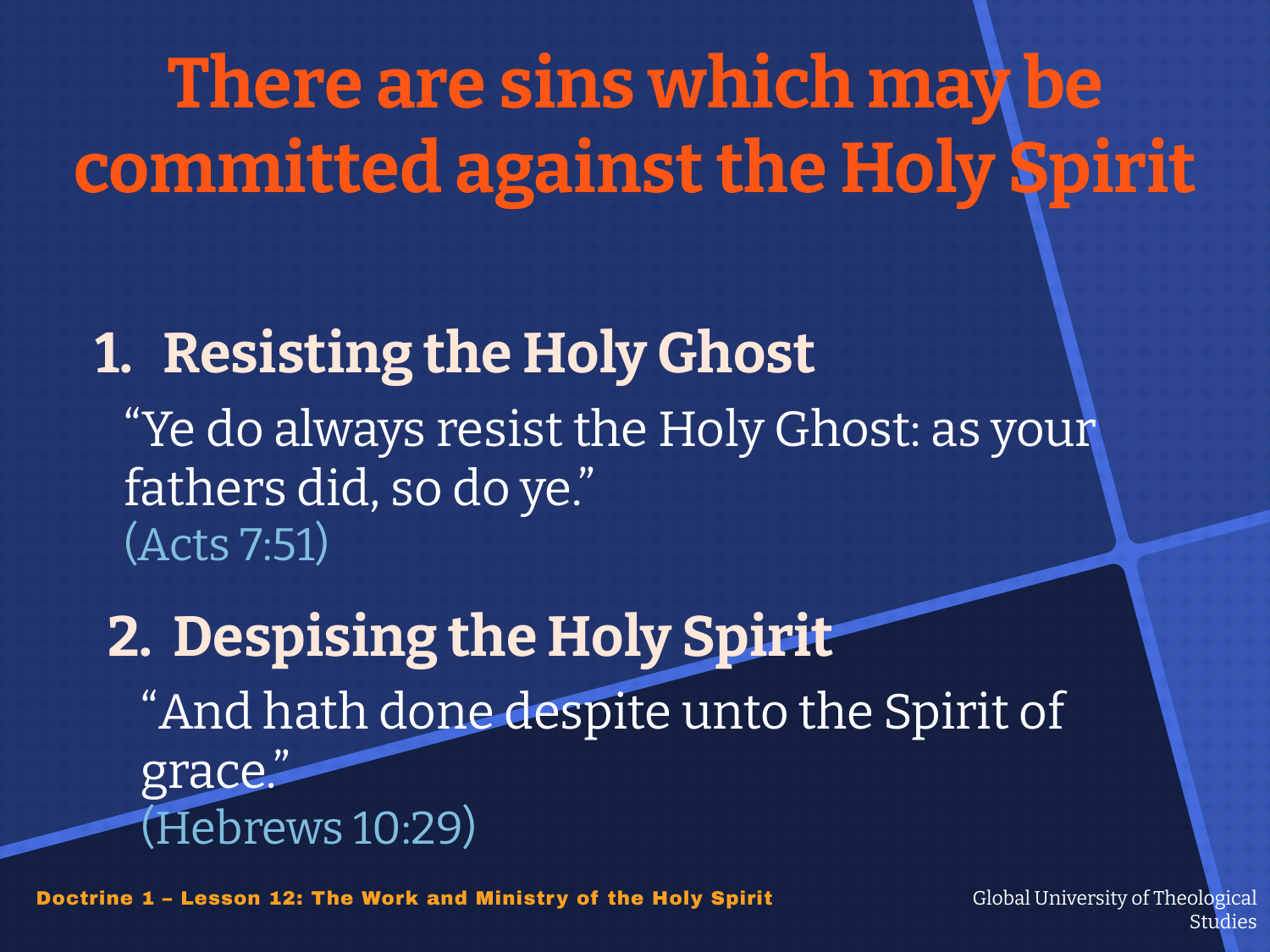

There are sins which may be committed against the Holy Spirit
1.   Resisting the Holy Ghost
“Ye do always resist the Holy Ghost: as your fathers did, so do ye.”					(Acts 7:51)
2.  Despising the Holy Spirit
“And hath done despite unto the Spirit of grace.”  							(Hebrews 10:29)
Doctrine 1 – Lesson 12: The Work and Ministry of the Holy Spirit		      Global University of Theological Studies